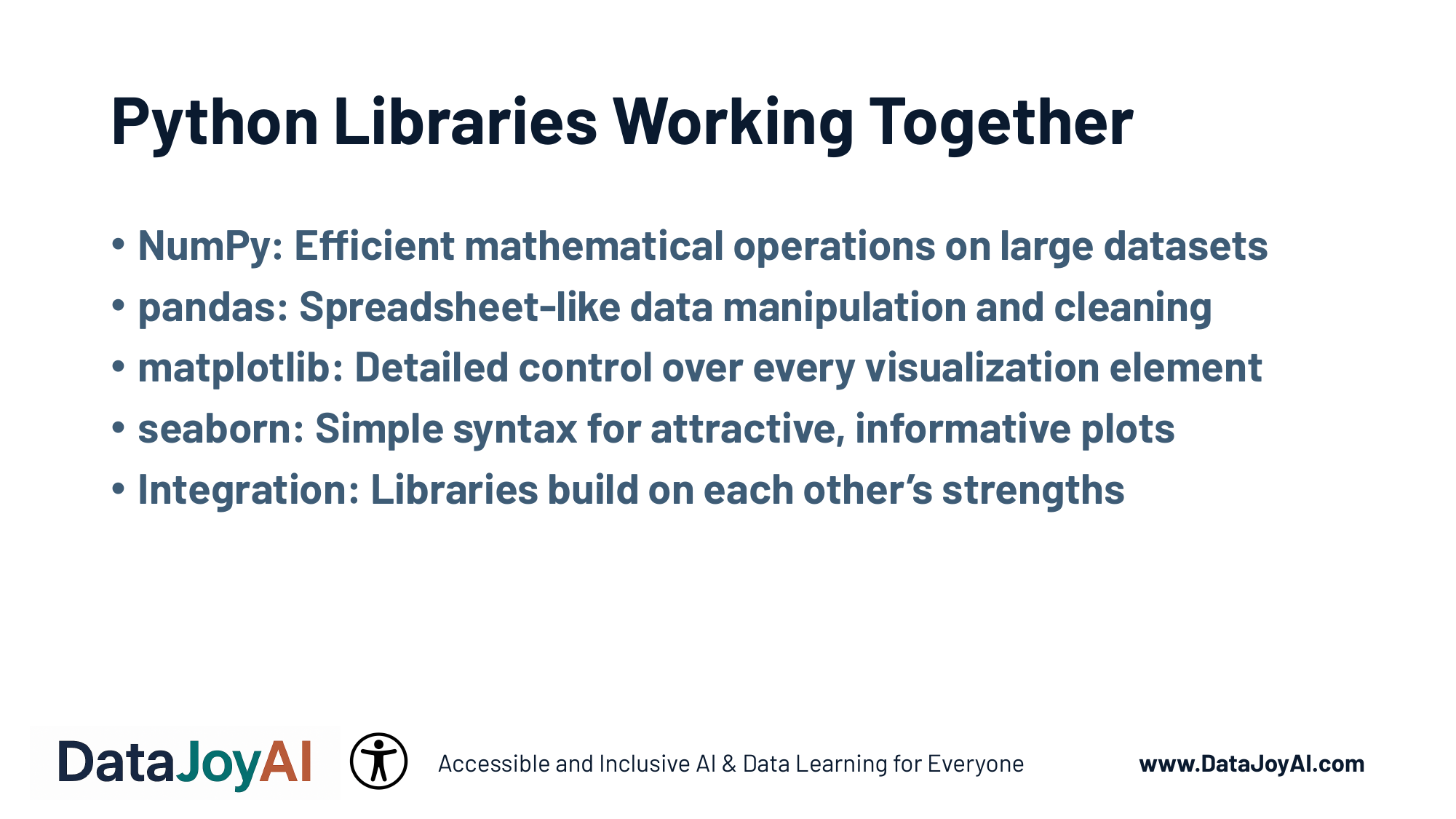

# Python Libraries Working Together
NumPy: Efficient mathematical operations on large datasets
pandas: Spreadsheet-like data manipulation and cleaning
matplotlib: Detailed control over every visualization element
seaborn: Simple syntax for attractive, informative plots
Integration: Libraries build on each other’s strengths